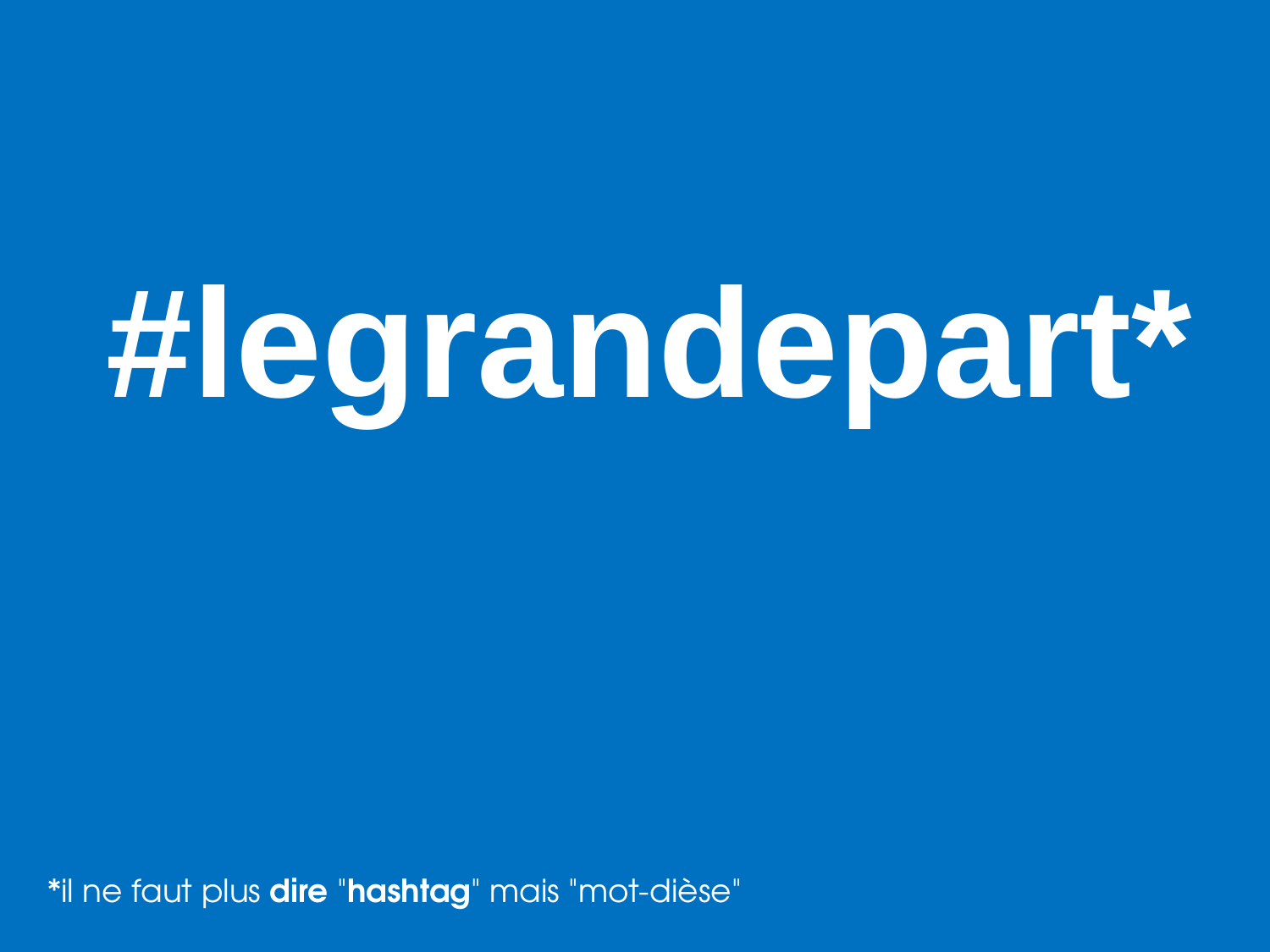

# #legrandepart*
*il ne faut plus dire "hashtag" mais "mot-dièse"